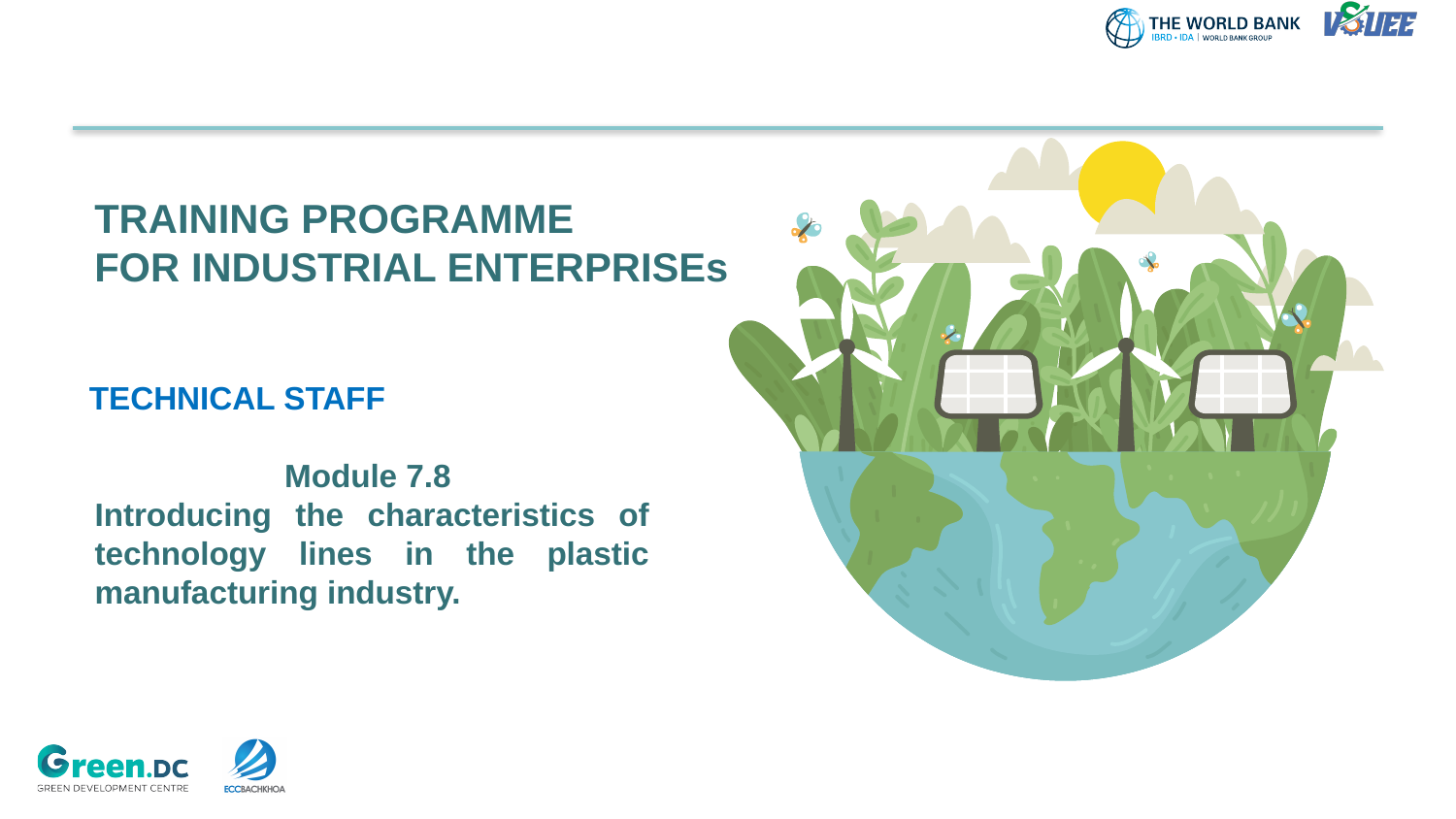

# TRAINING PROGRAMME FOR INDUSTRIAL ENTERPRISEs

TECHNICAL STAFF
Module 7.8
Introducing the characteristics of technology lines in the plastic manufacturing industry.